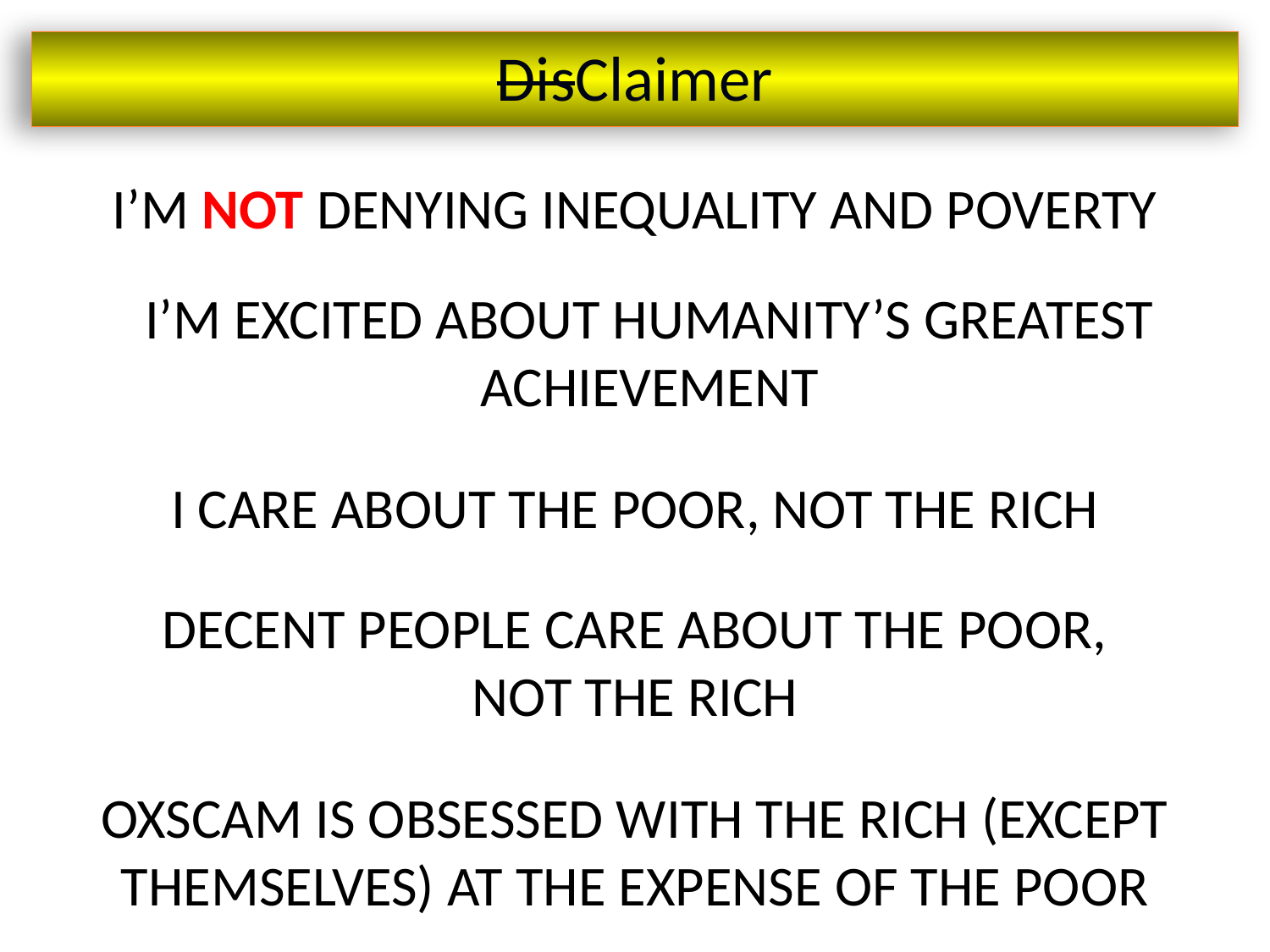

DisClaimer
I’M NOT DENYING INEQUALITY AND POVERTY
I’M EXCITED ABOUT HUMANITY’S GREATEST ACHIEVEMENT
I CARE ABOUT THE POOR, NOT THE RICH
DECENT PEOPLE CARE ABOUT THE POOR,
NOT THE RICH
OXSCAM IS OBSESSED WITH THE RICH (EXCEPT THEMSELVES) AT THE EXPENSE OF THE POOR